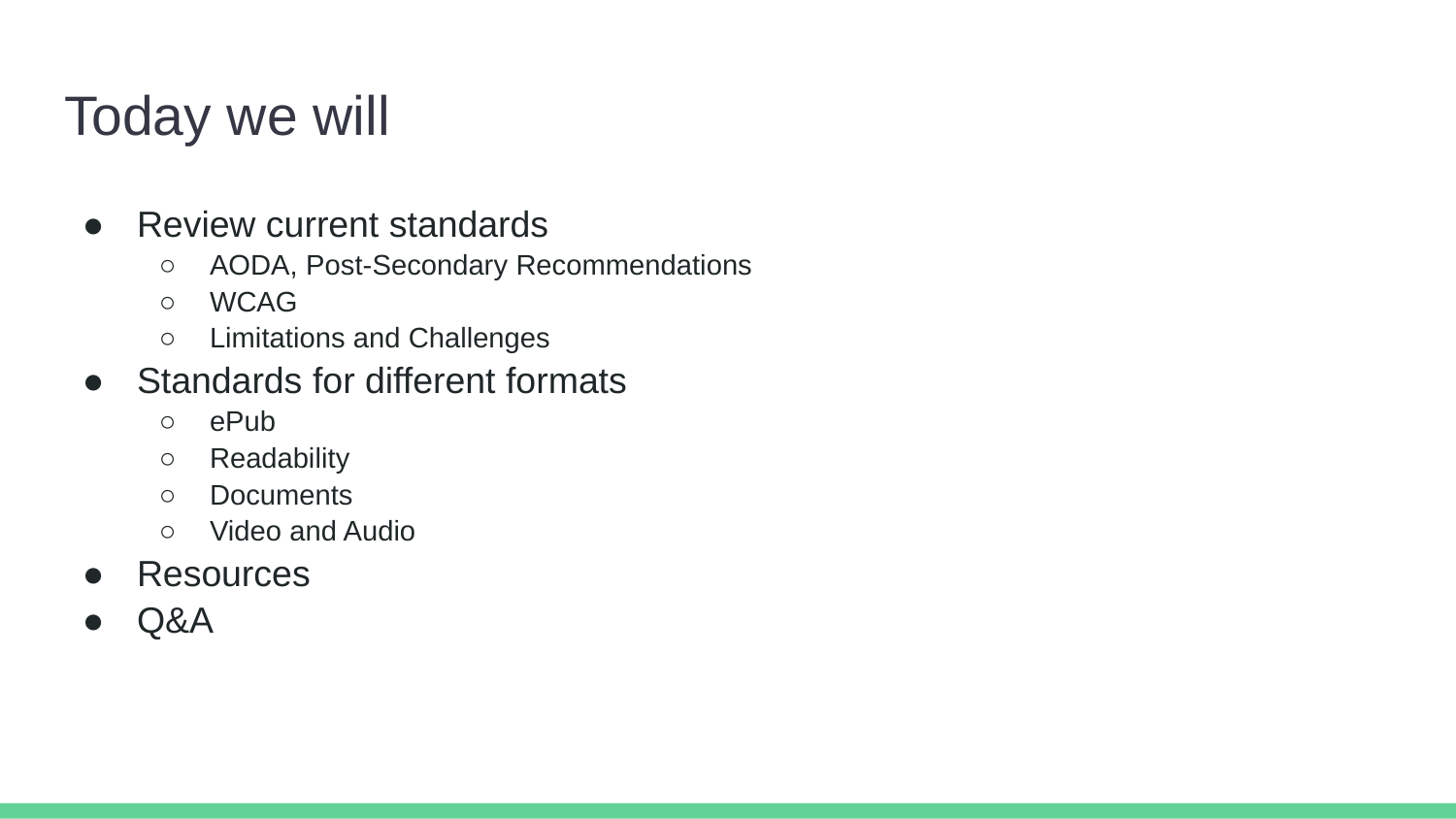

# Today we will
Review current standards
AODA, Post-Secondary Recommendations
WCAG
Limitations and Challenges
Standards for different formats
ePub
Readability
Documents
Video and Audio
Resources
Q&A